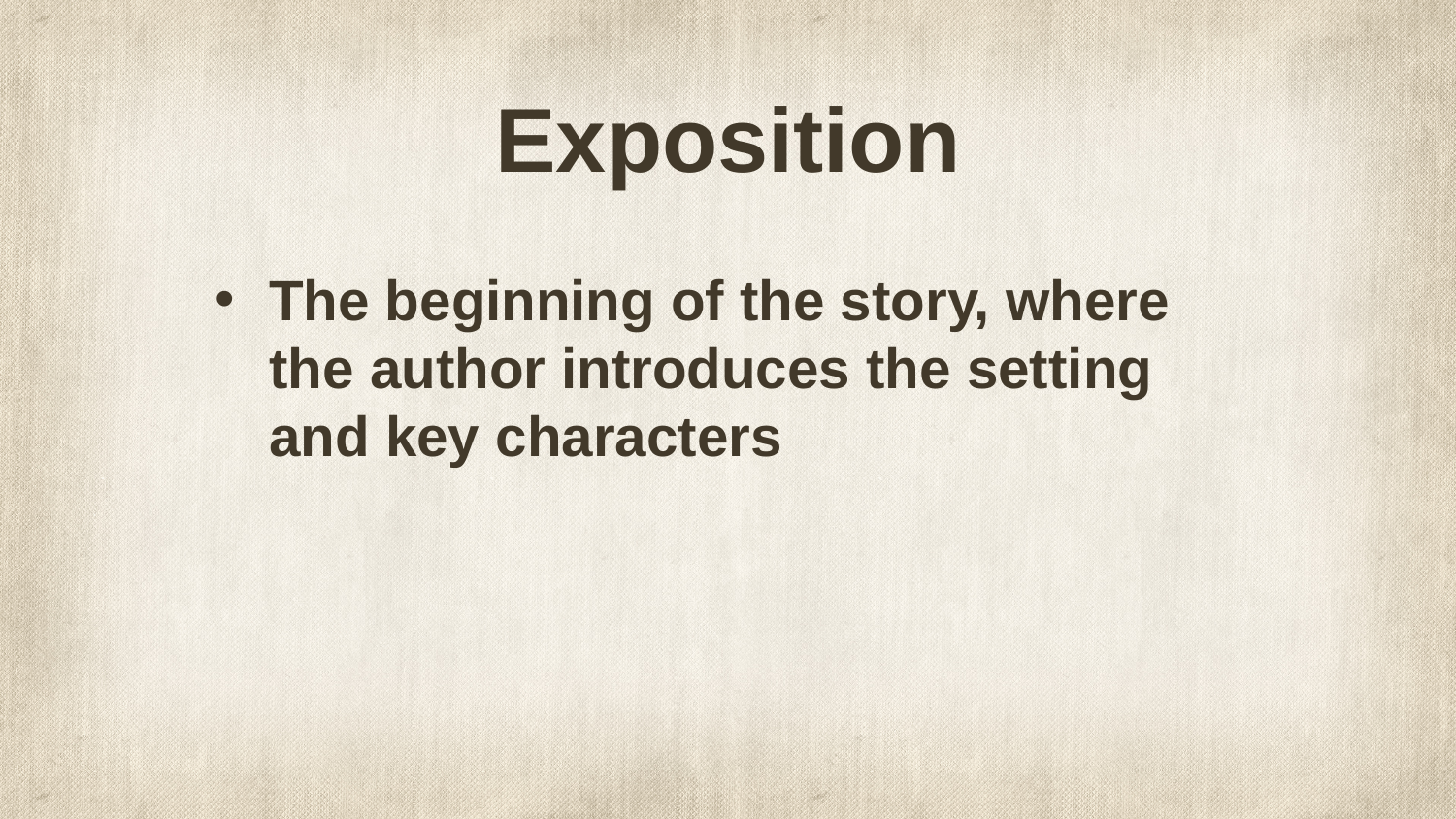

# Exposition
The beginning of the story, where the author introduces the setting and key characters